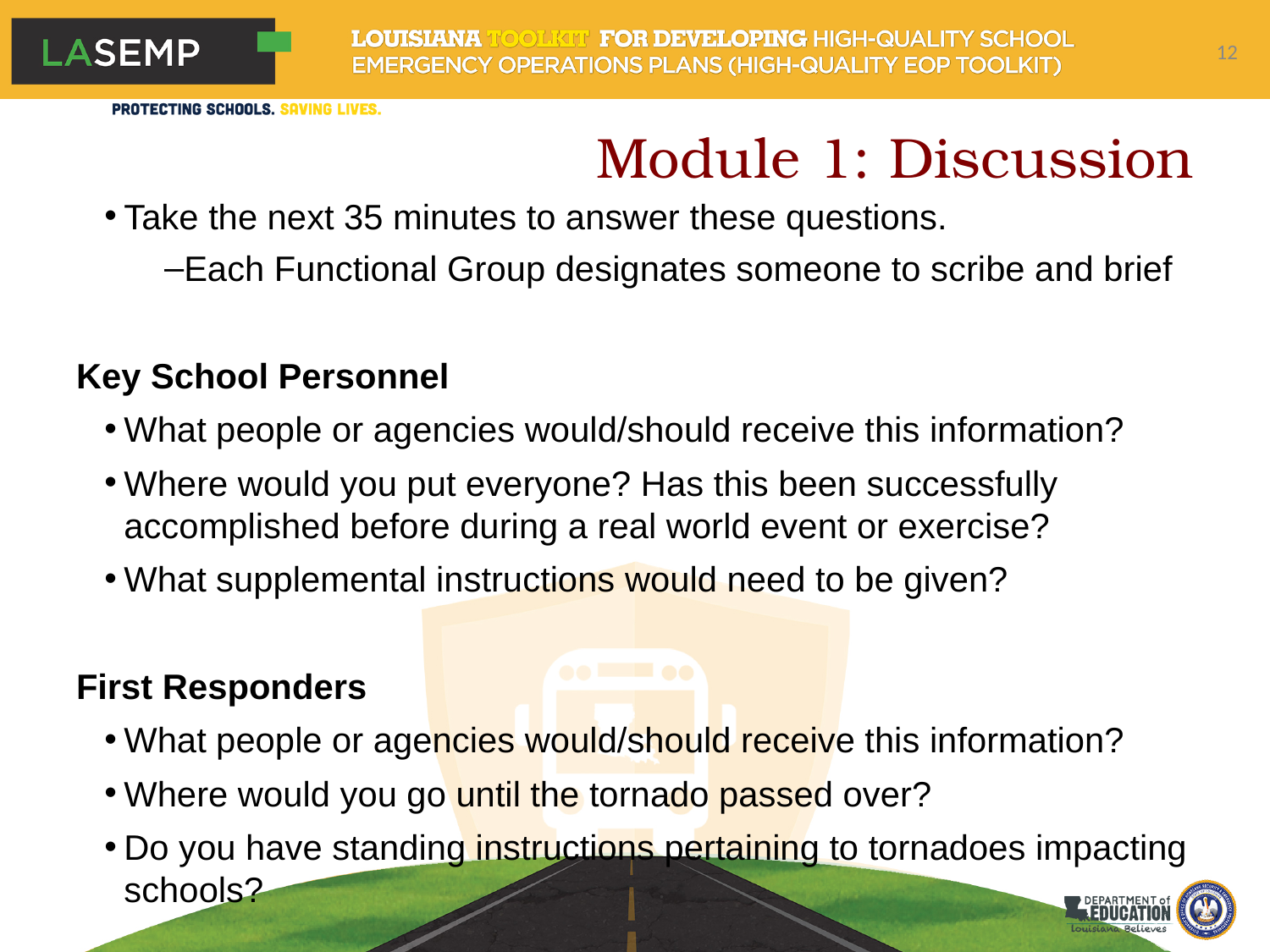

12
# Module 1: Discussion
Take the next 35 minutes to answer these questions.
Each Functional Group designates someone to scribe and brief

Key School Personnel
What people or agencies would/should receive this information?
Where would you put everyone? Has this been successfully accomplished before during a real world event or exercise?
What supplemental instructions would need to be given?

First Responders
What people or agencies would/should receive this information?
Where would you go until the tornado passed over?
Do you have standing instructions pertaining to tornadoes impacting schools?